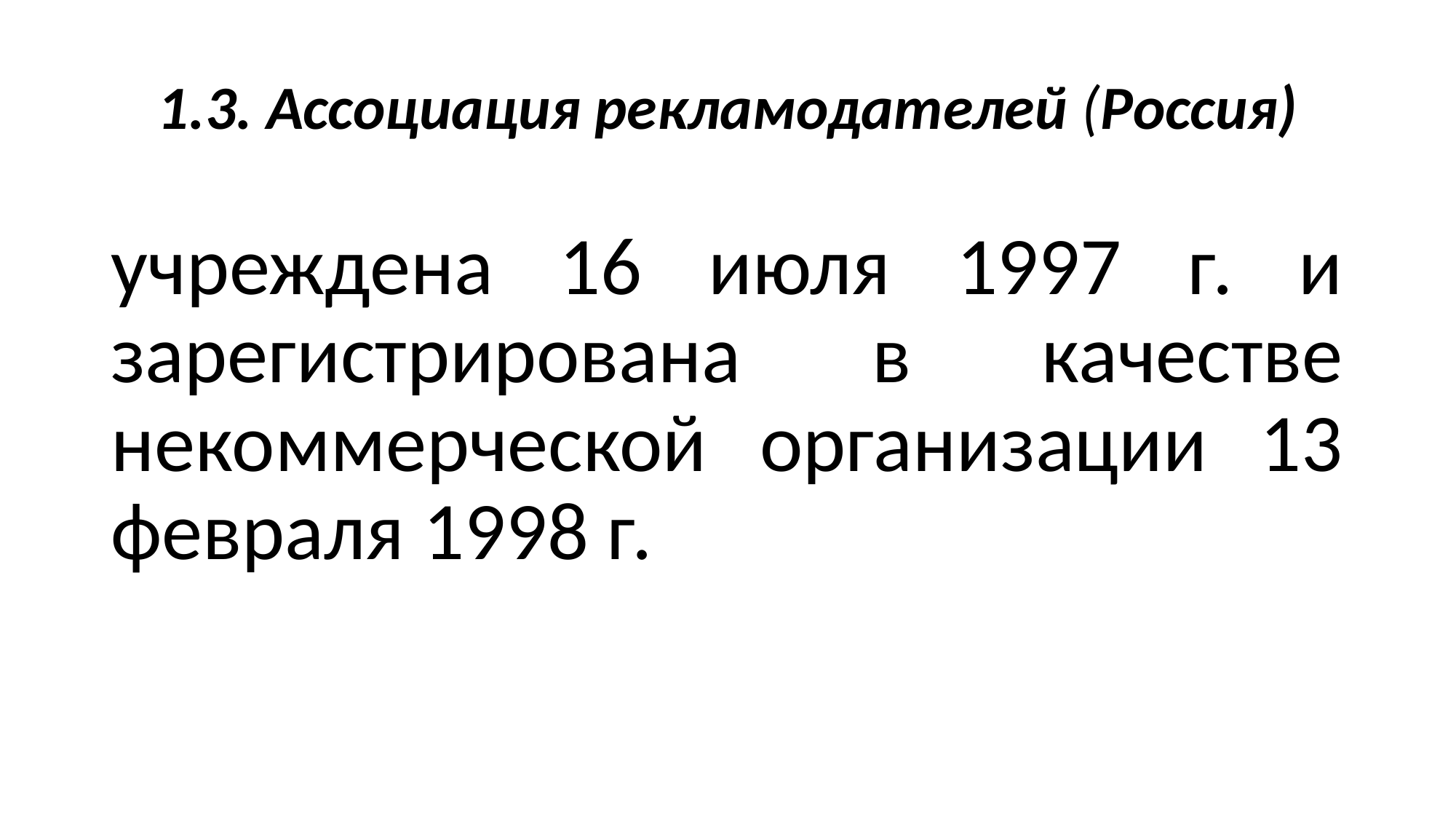

# 1.3. Ассоциация рекламодателей (Россия)
учреждена 16 июля 1997 г. и зарегистрирована в качестве некоммерческой организации 13 февраля 1998 г.